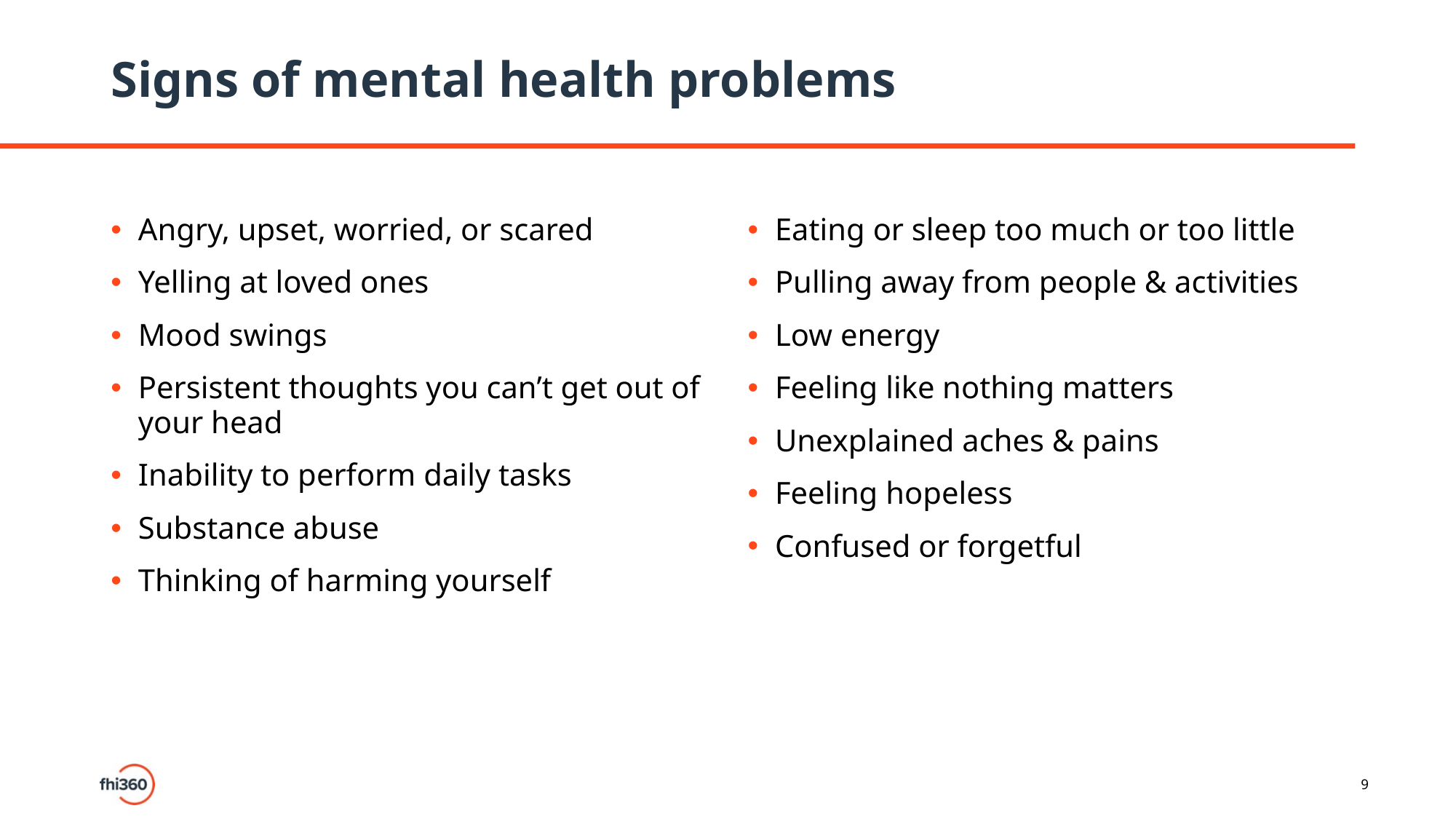

# Signs of mental health problems
Angry, upset, worried, or scared
Yelling at loved ones
Mood swings
Persistent thoughts you can’t get out of your head
Inability to perform daily tasks
Substance abuse
Thinking of harming yourself
Eating or sleep too much or too little
Pulling away from people & activities
Low energy
Feeling like nothing matters
Unexplained aches & pains
Feeling hopeless
Confused or forgetful